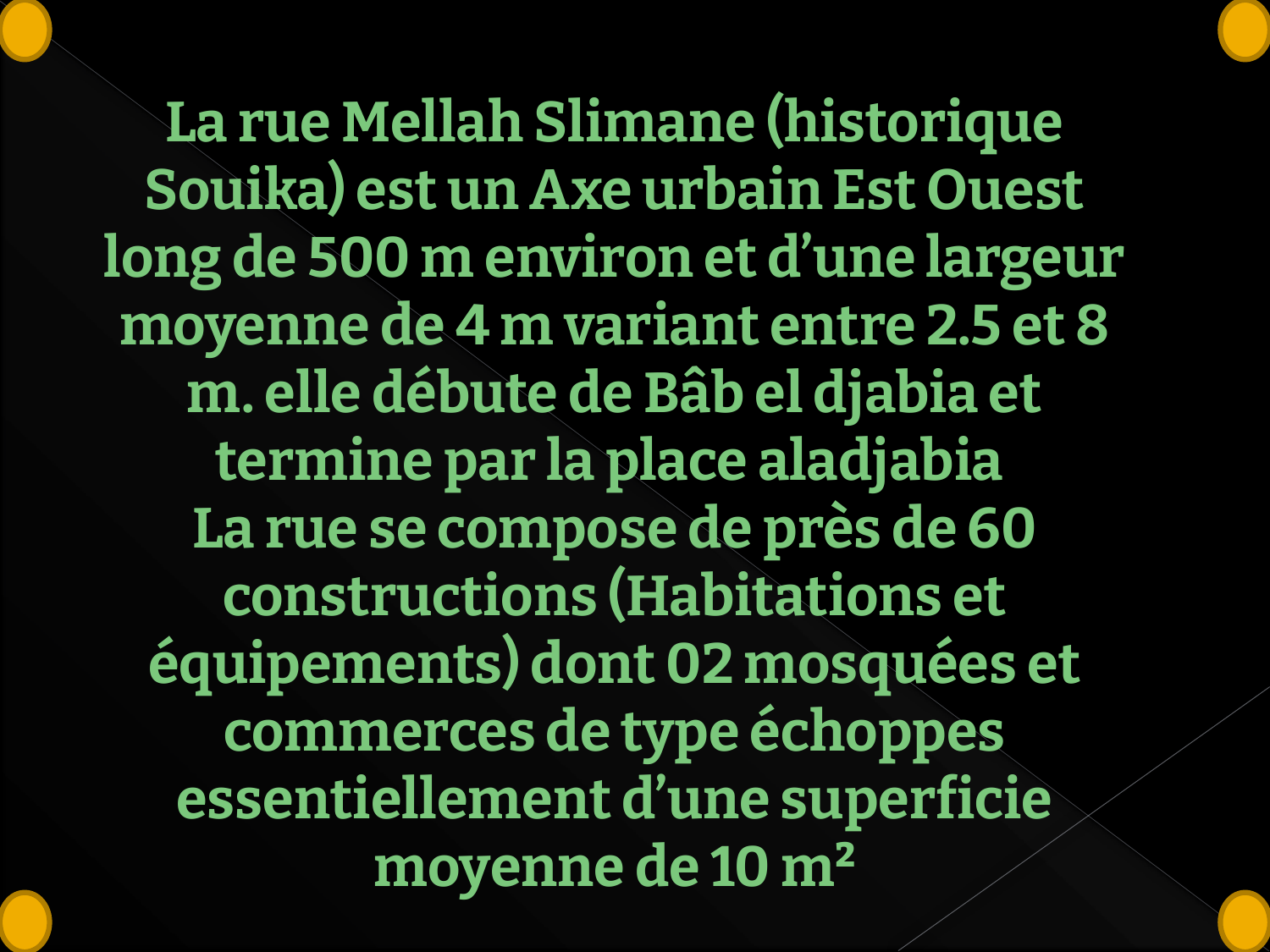

La rue Mellah Slimane (historique Souika) est un Axe urbain Est Ouest long de 500 m environ et d’une largeur moyenne de 4 m variant entre 2.5 et 8 m. elle débute de Bâb el djabia et termine par la place aladjabia
La rue se compose de près de 60 constructions (Habitations et équipements) dont 02 mosquées et commerces de type échoppes essentiellement d’une superficie moyenne de 10 m²